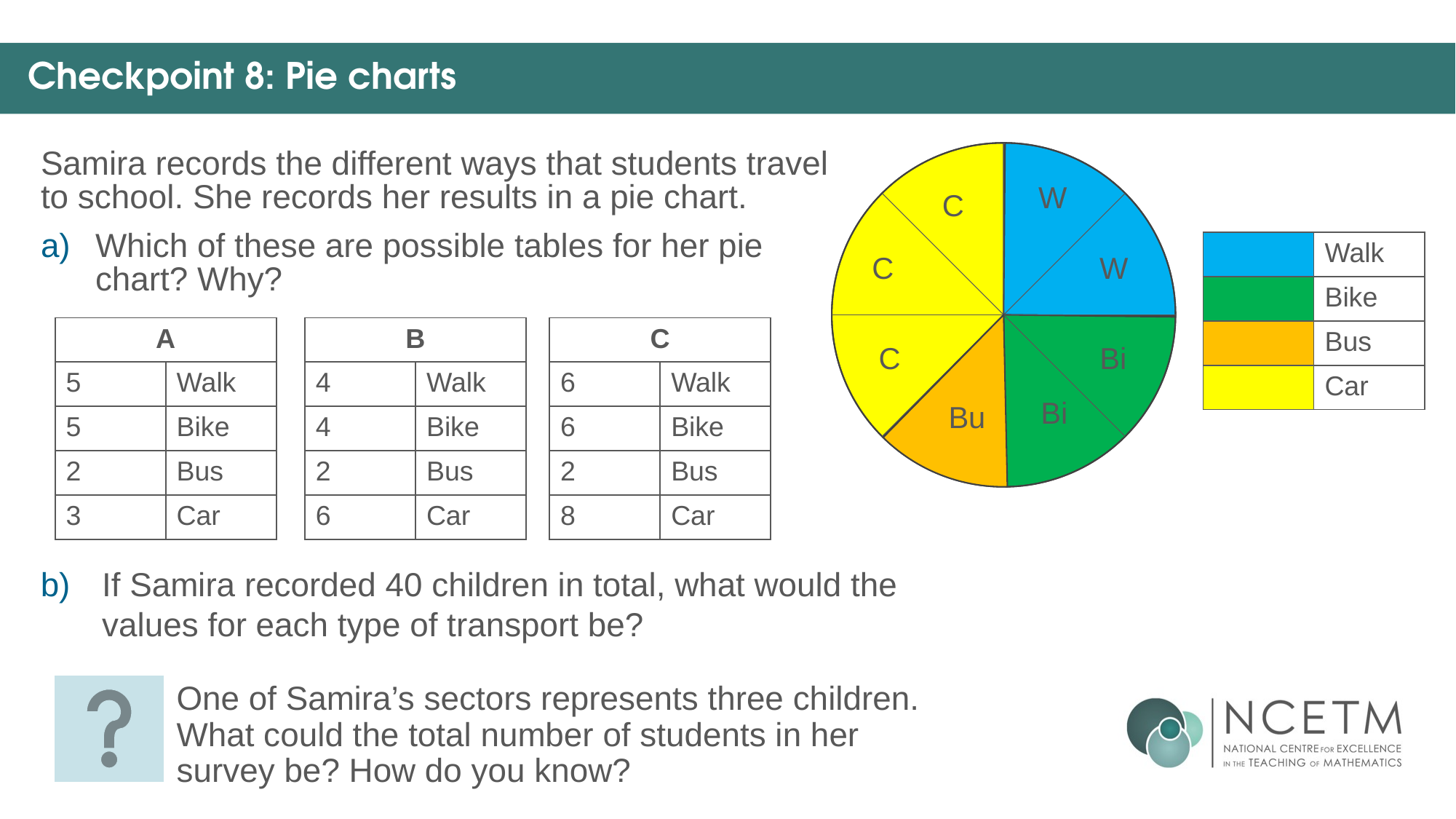

Checkpoint 8: Pie charts
Samira records the different ways that students travel to school. She records her results in a pie chart.
Which of these are possible tables for her pie chart? Why?

W
C
C
W
C
Bi
Bi
Bu
|  | Walk |
| --- | --- |
|  | Bike |
|  | Bus |
|  | Car |
| A |  |
| --- | --- |
| 5 | Walk |
| 5 | Bike |
| 2 | Bus |
| 3 | Car |
| B |  |
| --- | --- |
| 4 | Walk |
| 4 | Bike |
| 2 | Bus |
| 6 | Car |
| C |  |
| --- | --- |
| 6 | Walk |
| 6 | Bike |
| 2 | Bus |
| 8 | Car |
If Samira recorded 40 children in total, what would the values for each type of transport be?

One of Samira’s sectors represents three children. What could the total number of students in her survey be? How do you know?